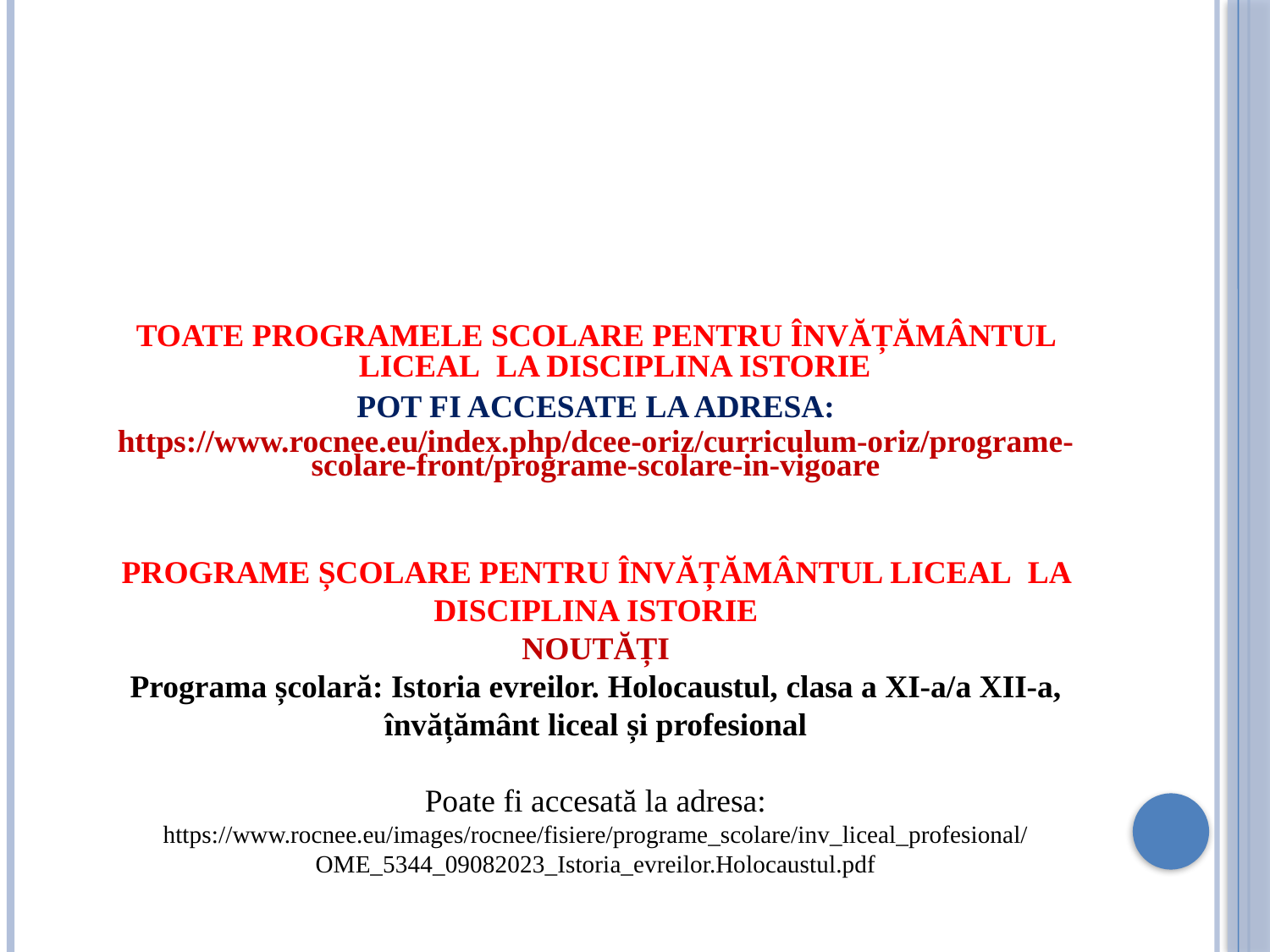

TOATE PROGRAMELE SCOLARE PENTRU ÎNVĂȚĂMÂNTUL LICEAL  LA DISCIPLINA ISTORIE
POT FI ACCESATE LA ADRESA:
https://www.rocnee.eu/index.php/dcee-oriz/curriculum-oriz/programe-scolare-front/programe-scolare-in-vigoare

PROGRAME ȘCOLARE PENTRU ÎNVĂȚĂMÂNTUL LICEAL  LA DISCIPLINA ISTORIE
NOUTĂȚI
Programa școlară: Istoria evreilor. Holocaustul, clasa a XI-a/a XII-a, învățământ liceal și profesional

Poate fi accesată la adresa:
https://www.rocnee.eu/images/rocnee/fisiere/programe_scolare/inv_liceal_profesional/OME_5344_09082023_Istoria_evreilor.Holocaustul.pdf